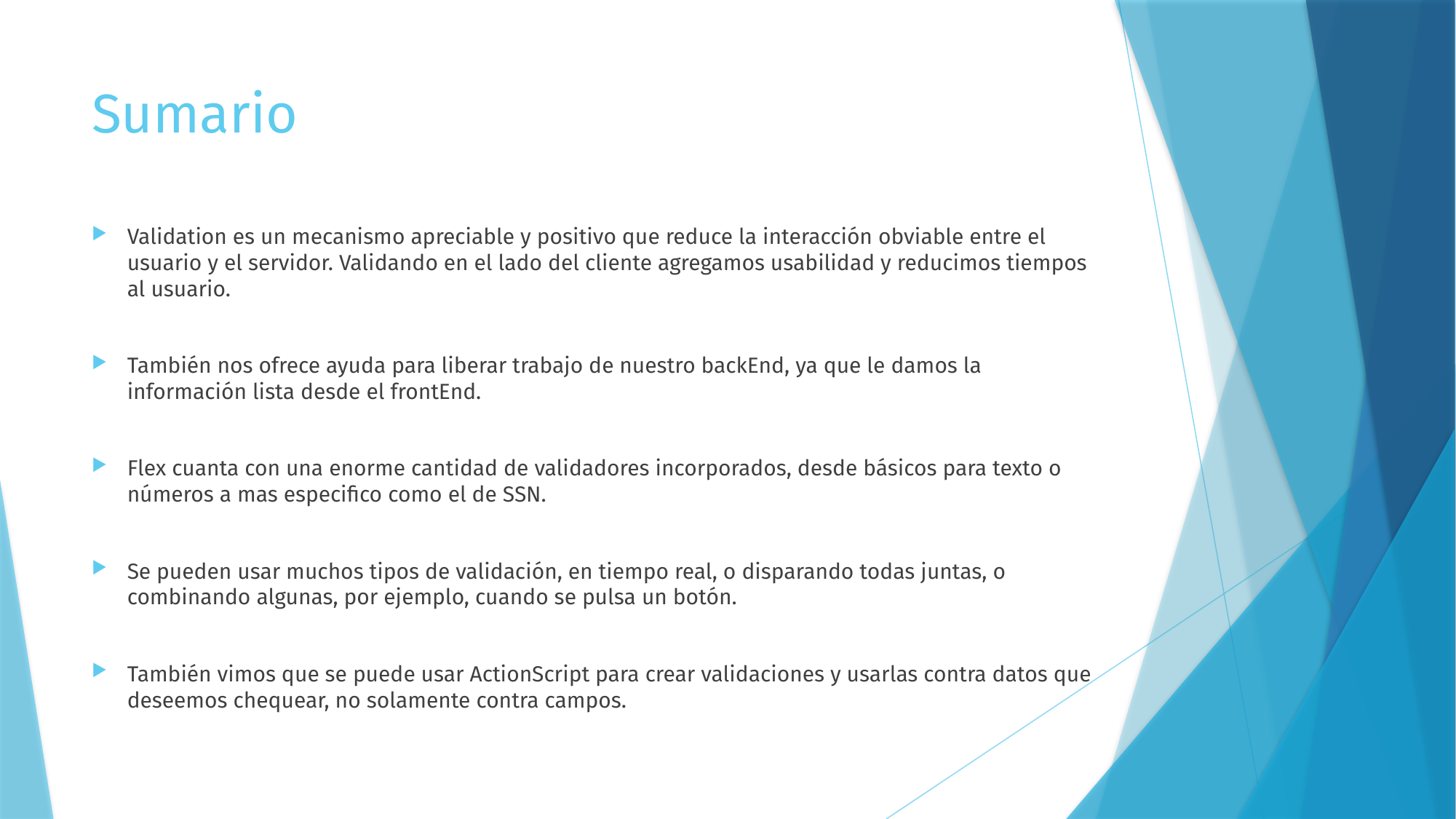

# Sumario
Validation es un mecanismo apreciable y positivo que reduce la interacción obviable entre el usuario y el servidor. Validando en el lado del cliente agregamos usabilidad y reducimos tiempos al usuario.

También nos ofrece ayuda para liberar trabajo de nuestro backEnd, ya que le damos la información lista desde el frontEnd.

Flex cuanta con una enorme cantidad de validadores incorporados, desde básicos para texto o números a mas especifico como el de SSN.

Se pueden usar muchos tipos de validación, en tiempo real, o disparando todas juntas, o combinando algunas, por ejemplo, cuando se pulsa un botón.

También vimos que se puede usar ActionScript para crear validaciones y usarlas contra datos que deseemos chequear, no solamente contra campos.